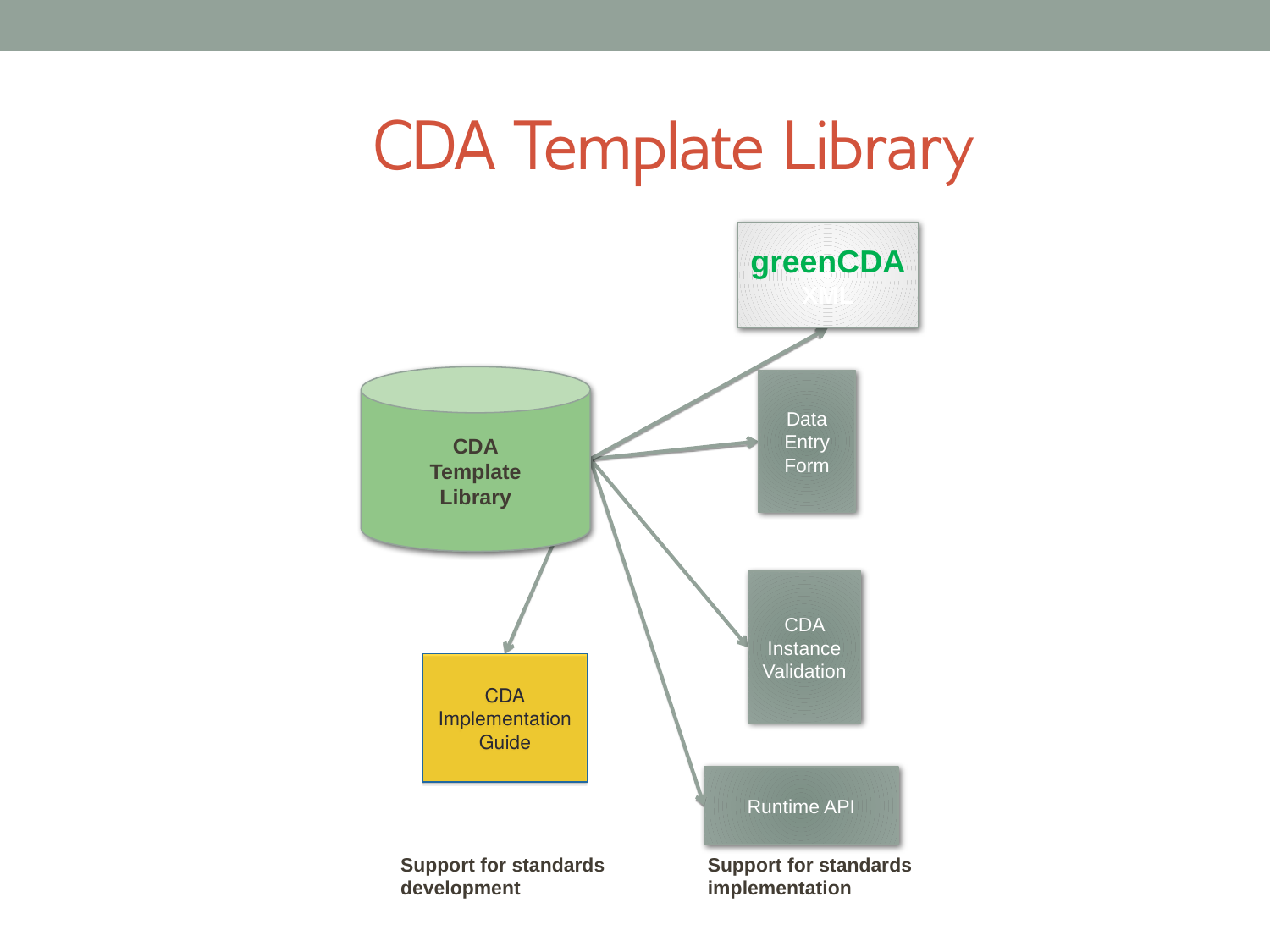

# CDA Template Library
greenCDA
XML
CDA
Template
Library
Data Entry Form
CDA Instance Validation
CDA
Implementation Guide
Runtime API
Support for standards development
Support for standards implementation